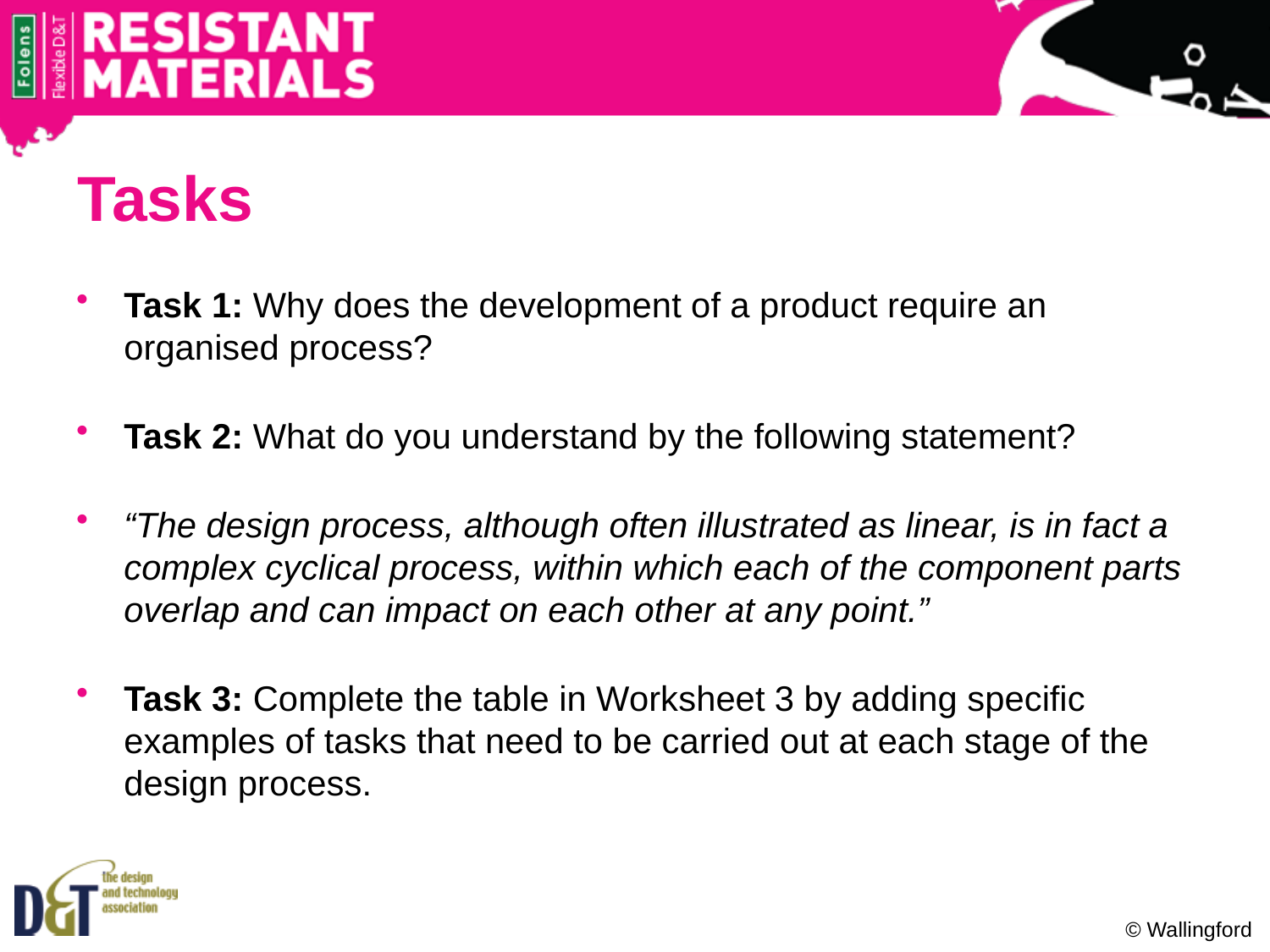

# Tasks
Task 1: Why does the development of a product require an organised process?

Task 2: What do you understand by the following statement?

“The design process, although often illustrated as linear, is in fact a complex cyclical process, within which each of the component parts overlap and can impact on each other at any point.”

Task 3: Complete the table in Worksheet 3 by adding specific examples of tasks that need to be carried out at each stage of the design process.
© Wallingford